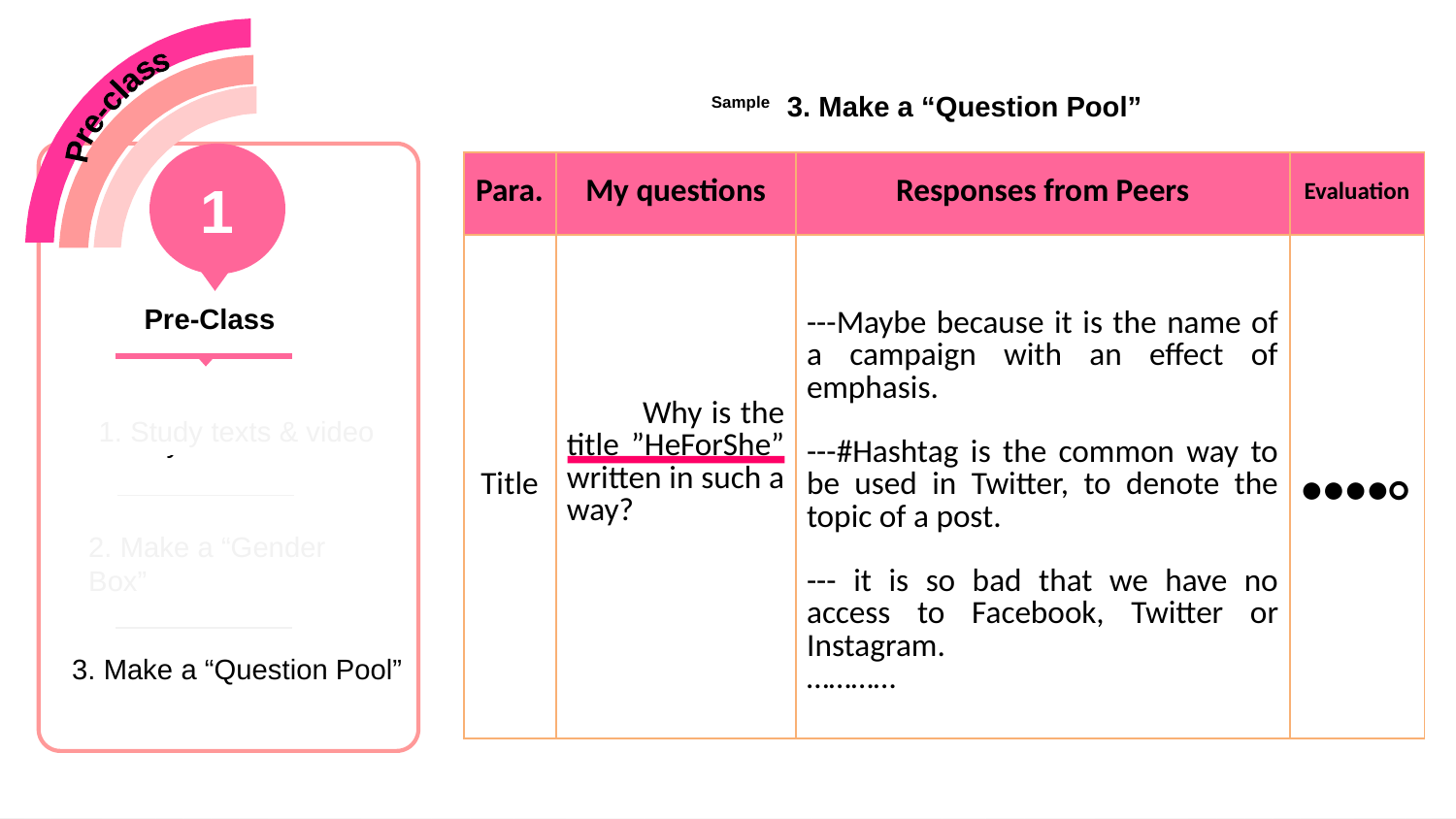

Sample   3. Make a “Question Pool”

Pre-class

1

| Para. | My questions | Responses from Peers | Evaluation |
| --- | --- | --- | --- |
| Title | Why is the title ”HeForShe” written in such a way? | ---Maybe because it is the name of a campaign with an effect of emphasis. ---#Hashtag is the common way to be used in Twitter, to denote the topic of a post. --- it is so bad that we have no access to Facebook, Twitter or Instagram. ………… | ●●●●○ |
Pre-Class

1. Study texts & video
1. Study texts & video

2. Make a “Gender Box”
2. Make a “Gender Box”
3. Make a “Question Pool”